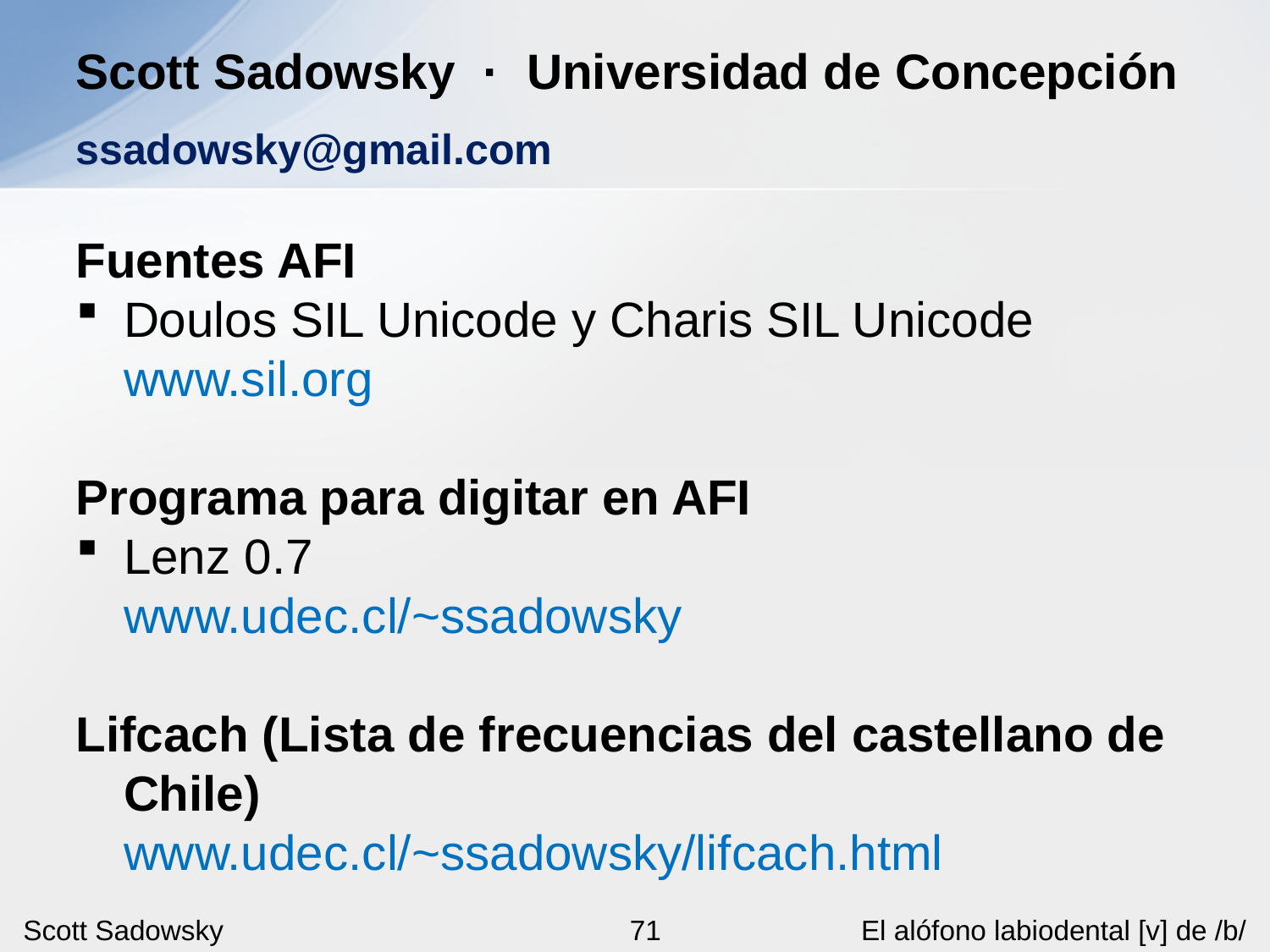

# Scott Sadowsky  ·  Universidad de Concepción
ssadowsky@gmail.com
Fuentes AFI
Doulos SIL Unicode y Charis SIL Unicode
	www.sil.org

Programa para digitar en AFI
Lenz 0.7
	www.udec.cl/~ssadowsky

Lifcach (Lista de frecuencias del castellano de Chile)
	www.udec.cl/~ssadowsky/lifcach.html

Scott Sadowsky
71
El alófono labiodental [v] de /b/